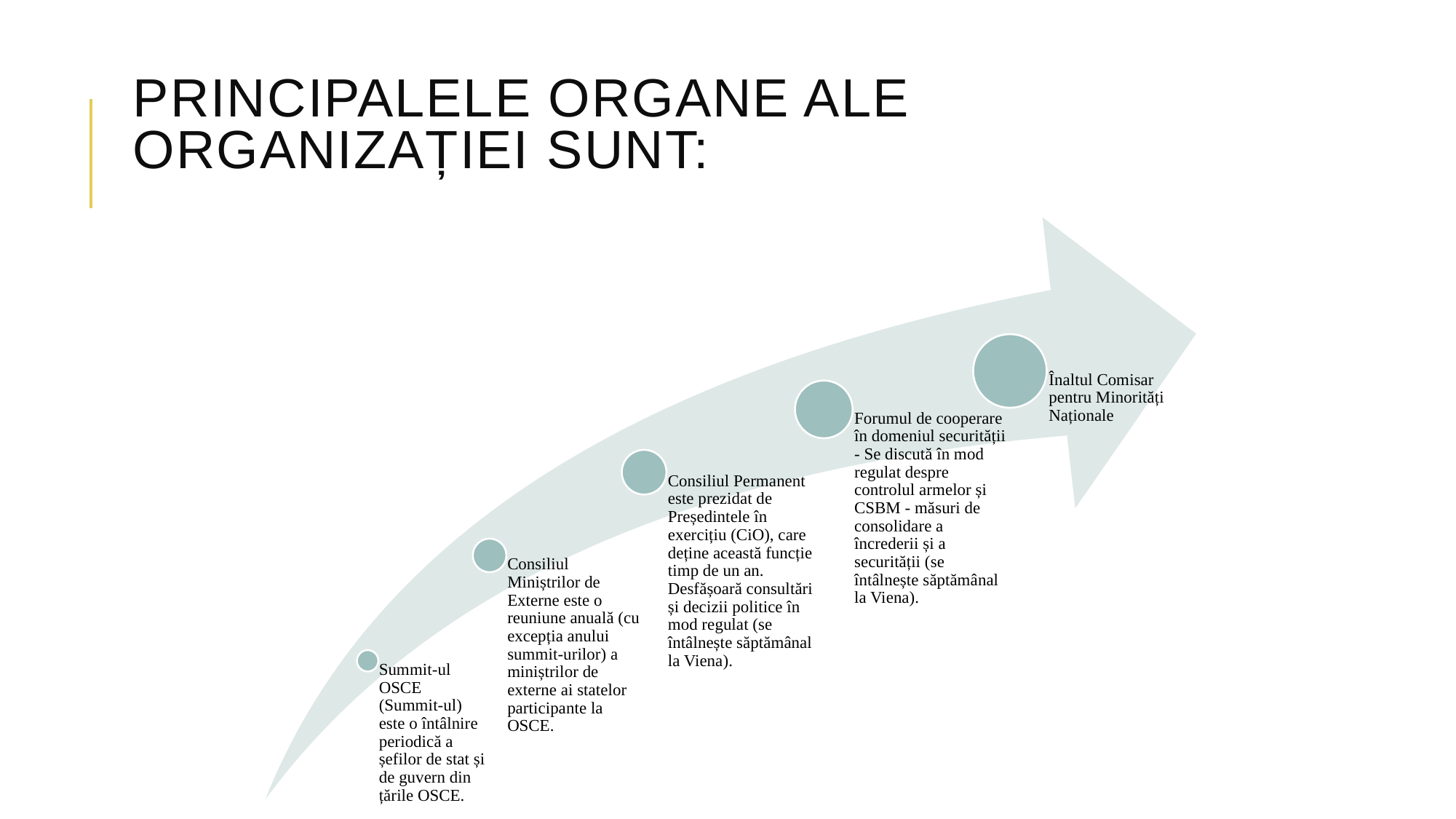

# Principalele organe ale organizației sunt:
Summit-ul OSCE (Summit-ul) este o întâlnire periodică a șefilor de stat și de guvern din țările OSCE.
Consiliul Miniștrilor de Externe este o reuniune anuală (cu excepția anului summit-urilor) a miniștrilor de externe ai statelor participante la OSCE.
Consiliul Permanent este prezidat de Președintele în exercițiu (CiO), care deține această funcție timp de un an. Desfășoară consultări și decizii politice în mod regulat (se întâlnește săptămânal la Viena).
Forumul de cooperare în domeniul securității - Se discută în mod regulat despre controlul armelor și CSBM - măsuri de consolidare a încrederii și a securității (se întâlnește săptămânal la Viena).
Înaltul Comisar pentru Minorități Naționale